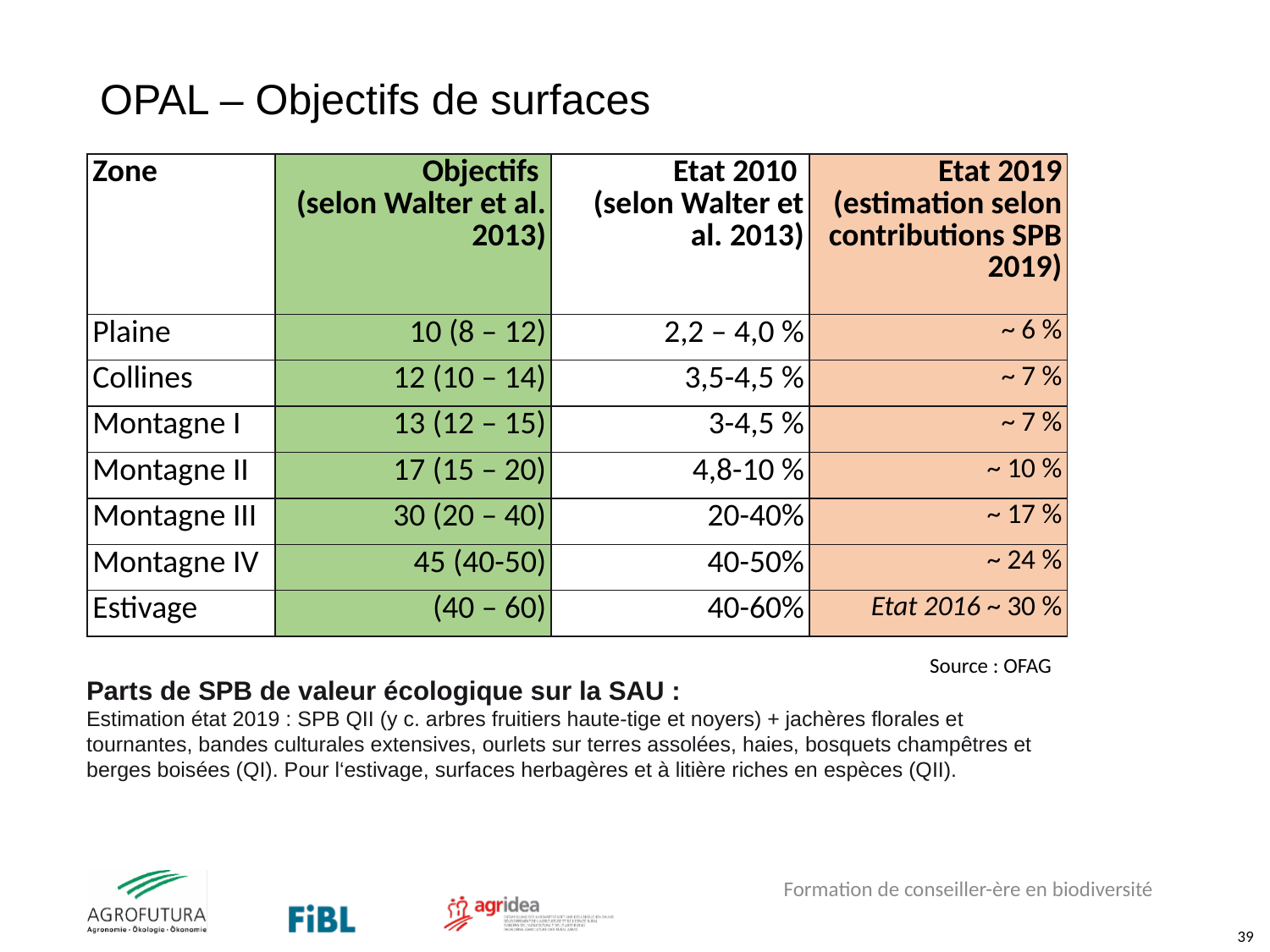

# OPAL – Objectifs de surfaces
| Zone | Objectifs (selon Walter et al. 2013) | Etat 2010 (selon Walter et al. 2013) | Etat 2019 (estimation selon contributions SPB 2019) |
| --- | --- | --- | --- |
| Plaine | 10 (8 – 12) | 2,2 – 4,0 % | ~ 6 % |
| Collines | 12 (10 – 14) | 3,5-4,5 % | ~ 7 % |
| Montagne I | 13 (12 – 15) | 3-4,5 % | ~ 7 % |
| Montagne II | 17 (15 – 20) | 4,8-10 % | ~ 10 % |
| Montagne III | 30 (20 – 40) | 20-40% | ~ 17 % |
| Montagne IV | 45 (40-50) | 40-50% | ~ 24 % |
| Estivage | (40 – 60) | 40-60% | Etat 2016 ~ 30 % |
Source : OFAG
Parts de SPB de valeur écologique sur la SAU :
Estimation état 2019 : SPB QII (y c. arbres fruitiers haute-tige et noyers) + jachères florales et tournantes, bandes culturales extensives, ourlets sur terres assolées, haies, bosquets champêtres et berges boisées (QI). Pour l‘estivage, surfaces herbagères et à litière riches en espèces (QII).
Formation de conseiller-ère en biodiversité